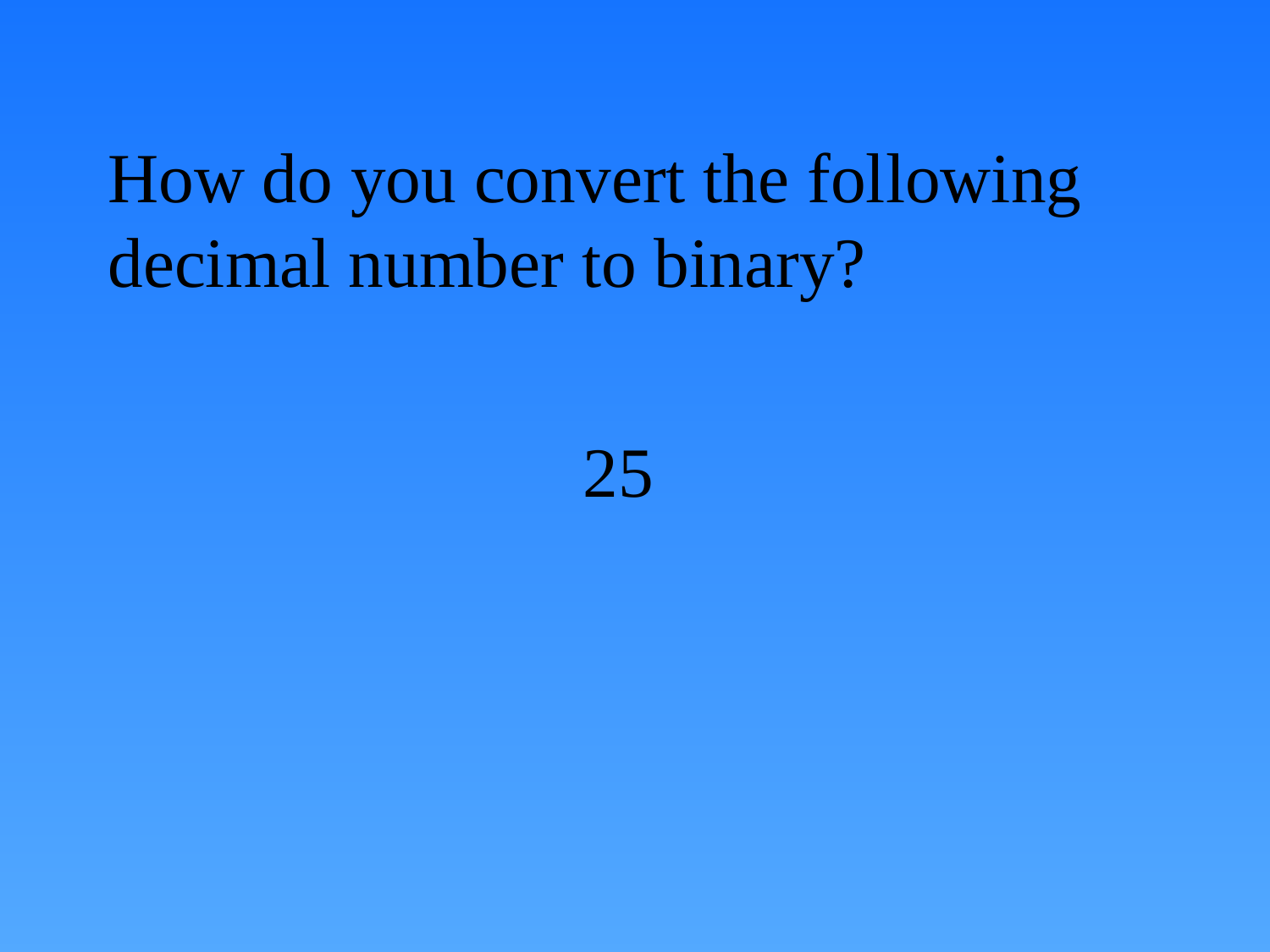

# How do you convert the following decimal number to binary?
25